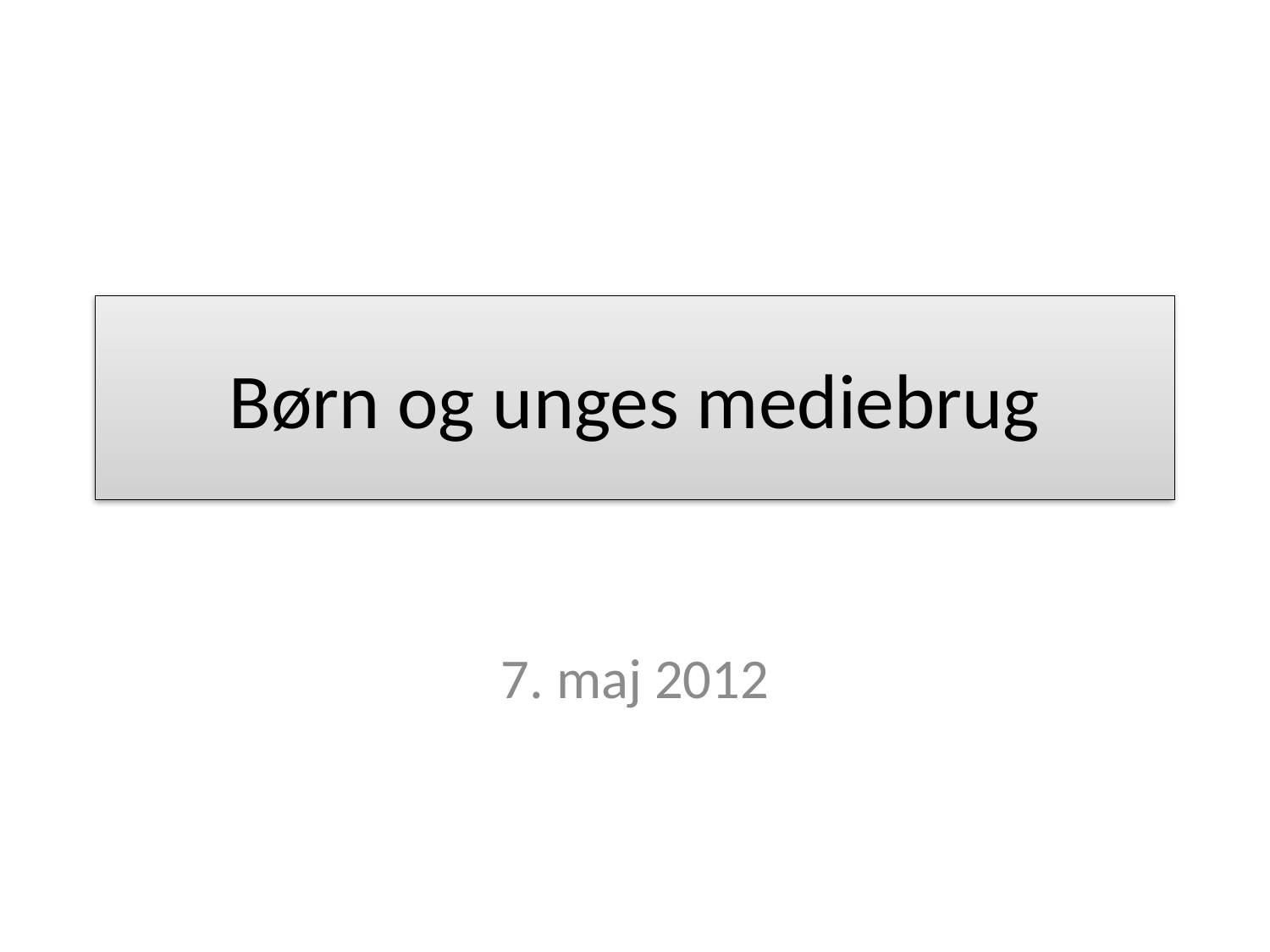

# Børn og unges mediebrug
7. maj 2012